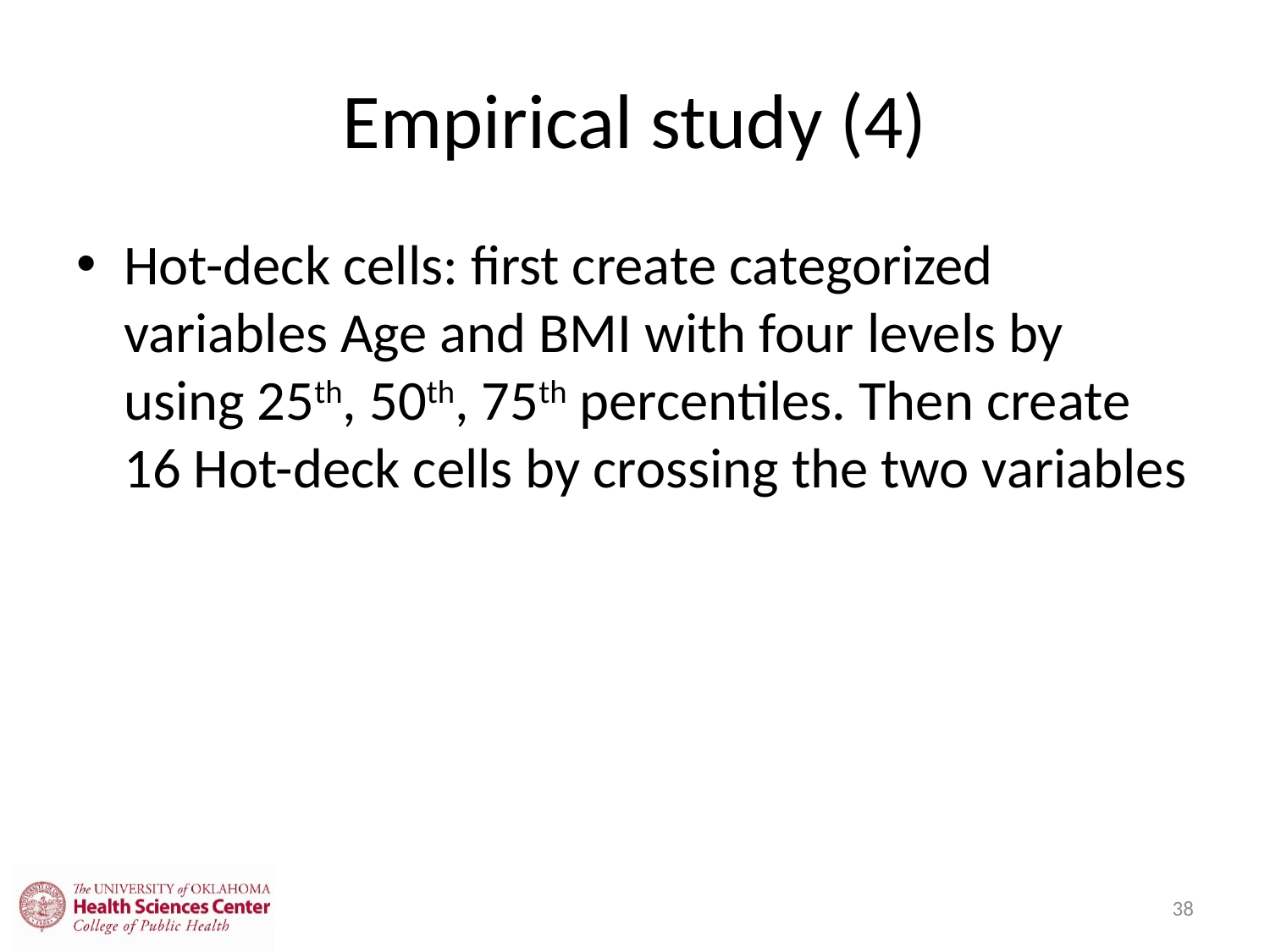

# Empirical study (4)
Hot-deck cells: first create categorized variables Age and BMI with four levels by using 25th, 50th, 75th percentiles. Then create 16 Hot-deck cells by crossing the two variables
38